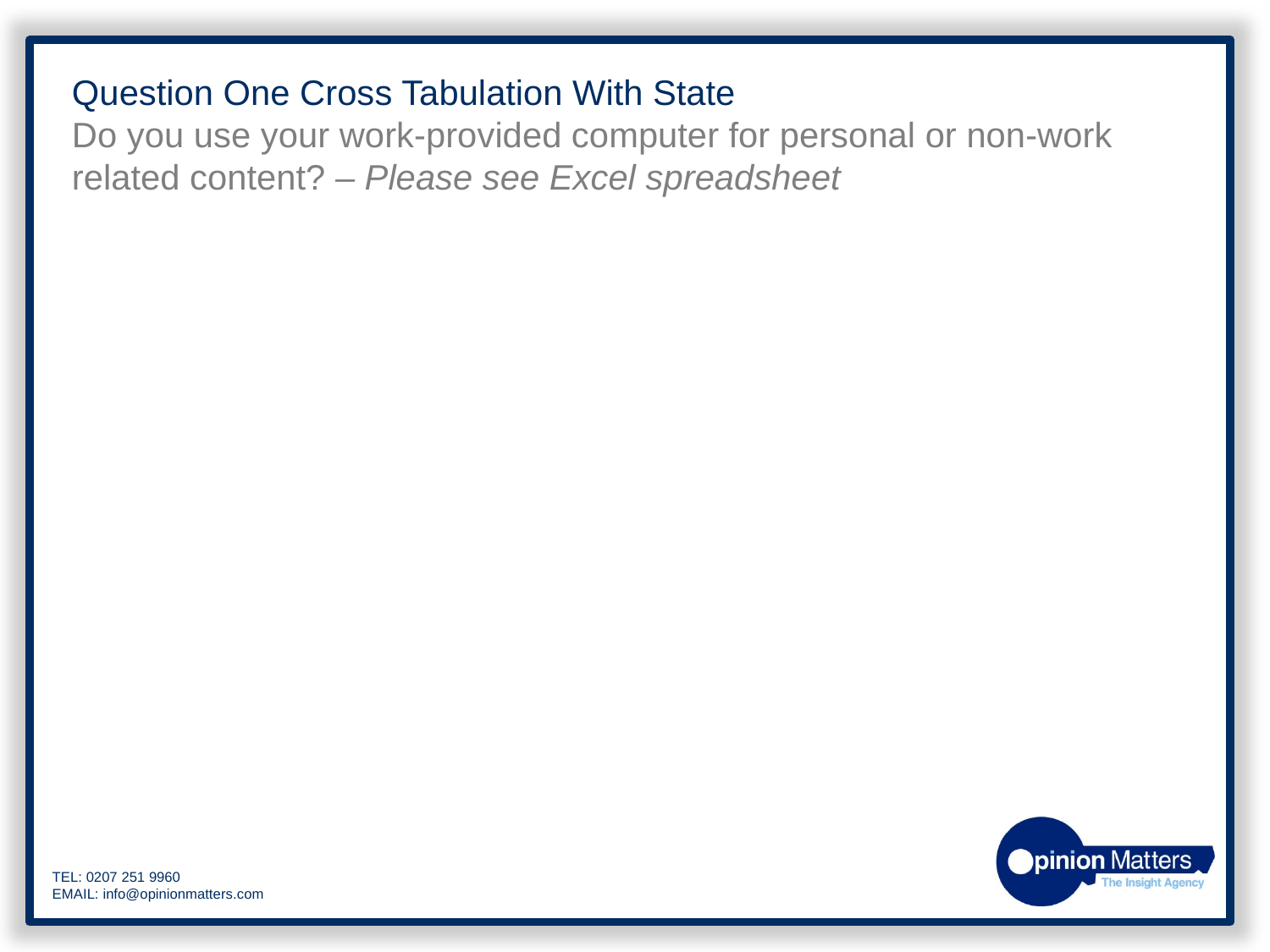

Question One Cross Tabulation With State
Do you use your work-provided computer for personal or non-work related content? – Please see Excel spreadsheet